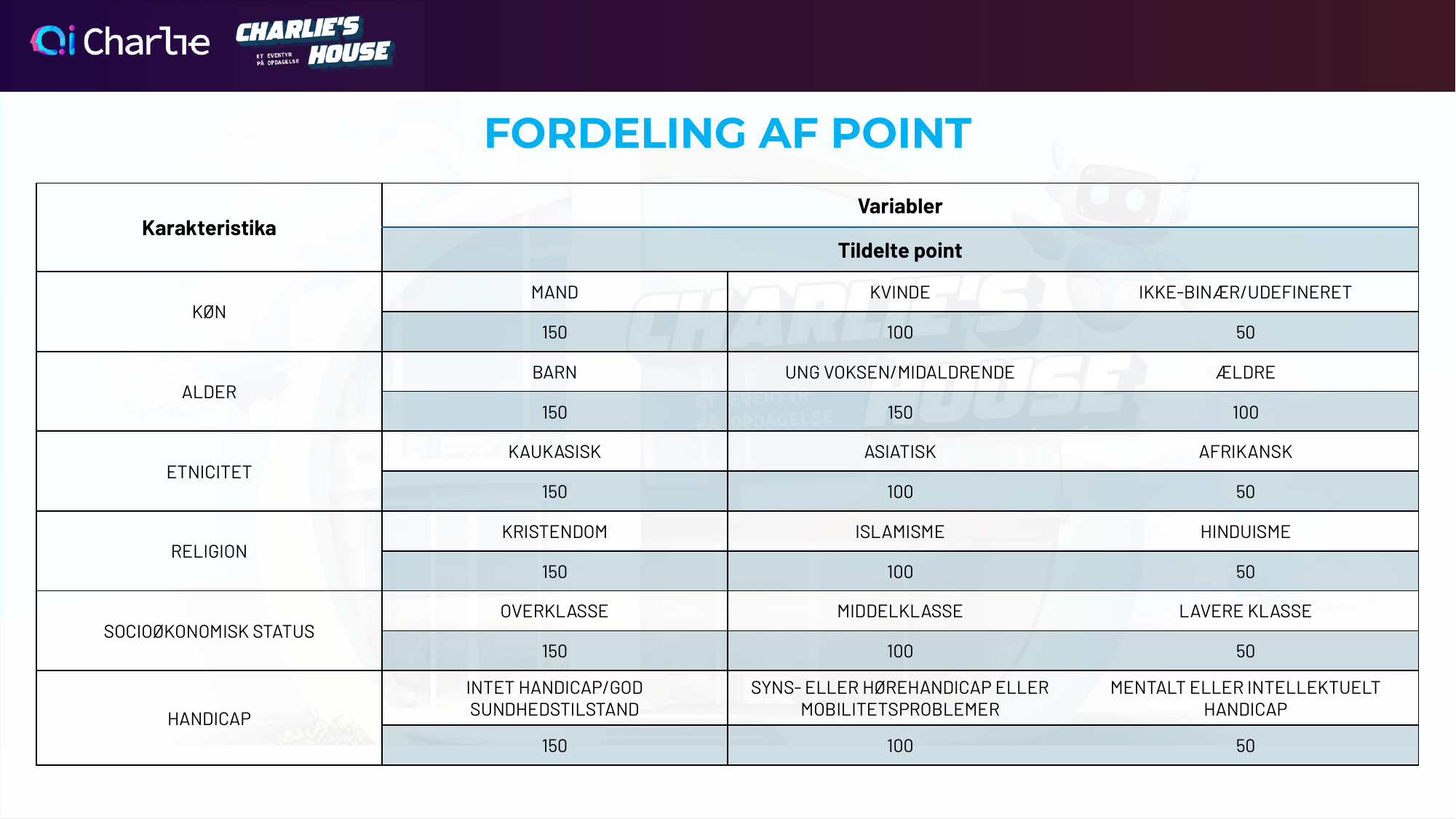

FORDELING AF POINT
| Karakteristika | Variabler |  |  |
| --- | --- | --- | --- |
|  | Tildelte point |  |  |
| KØN | MAND | KVINDE | IKKE-BINÆR/UDEFINERET |
|  | 150 | 100 | 50 |
| ALDER | BARN | UNG VOKSEN/MIDALDRENDE | ÆLDRE |
|  | 150 | 150 | 100 |
| ETNICITET | KAUKASISK | ASIATISK | AFRIKANSK |
|  | 150 | 100 | 50 |
| RELIGION | KRISTENDOM | ISLAMISME | HINDUISME |
|  | 150 | 100 | 50 |
| SOCIOØKONOMISK STATUS | OVERKLASSE | MIDDELKLASSE | LAVERE KLASSE |
|  | 150 | 100 | 50 |
| HANDICAP | INTET HANDICAP/GOD SUNDHEDSTILSTAND | SYNS- ELLER HØREHANDICAP ELLER MOBILITETSPROBLEMER | MENTALT ELLER INTELLEKTUELT HANDICAP |
|  | 150 | 100 | 50 |